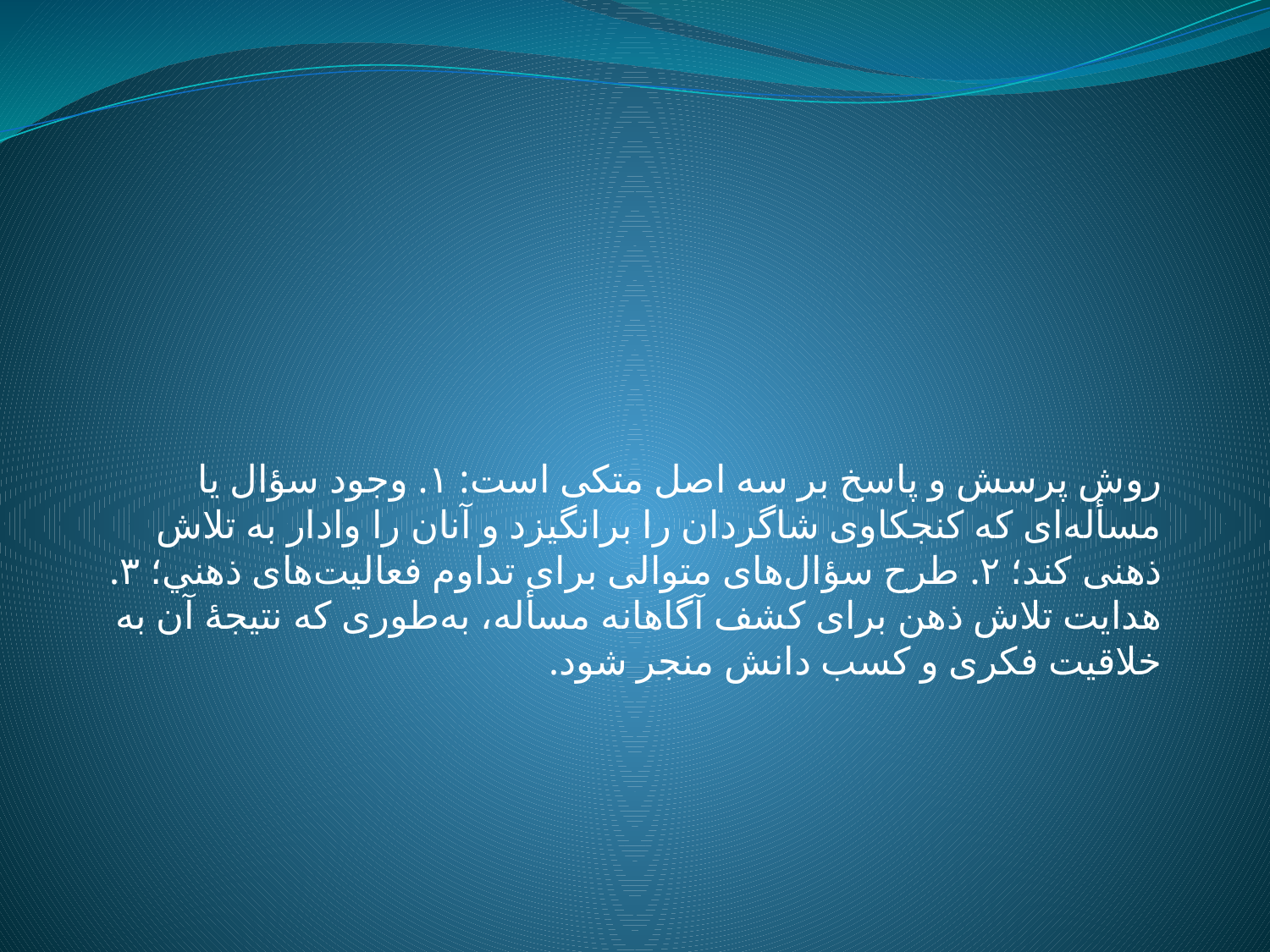

#
روش پرسش و پاسخ بر سه اصل متکى است: ۱. وجود سؤال يا مسأله‌اى که کنجکاوى شاگردان را برانگيزد و آنان را وادار به تلاش ذهنى کند؛ ۲. طرح سؤال‌هاى متوالى براى تداوم فعاليت‌هاى ذهني؛ ۳. هدايت تلاش ذهن براى کشف آگاهانه مسأله، به‌طورى که نتيجهٔ آن به خلاقيت فکرى و کسب دانش منجر شود.